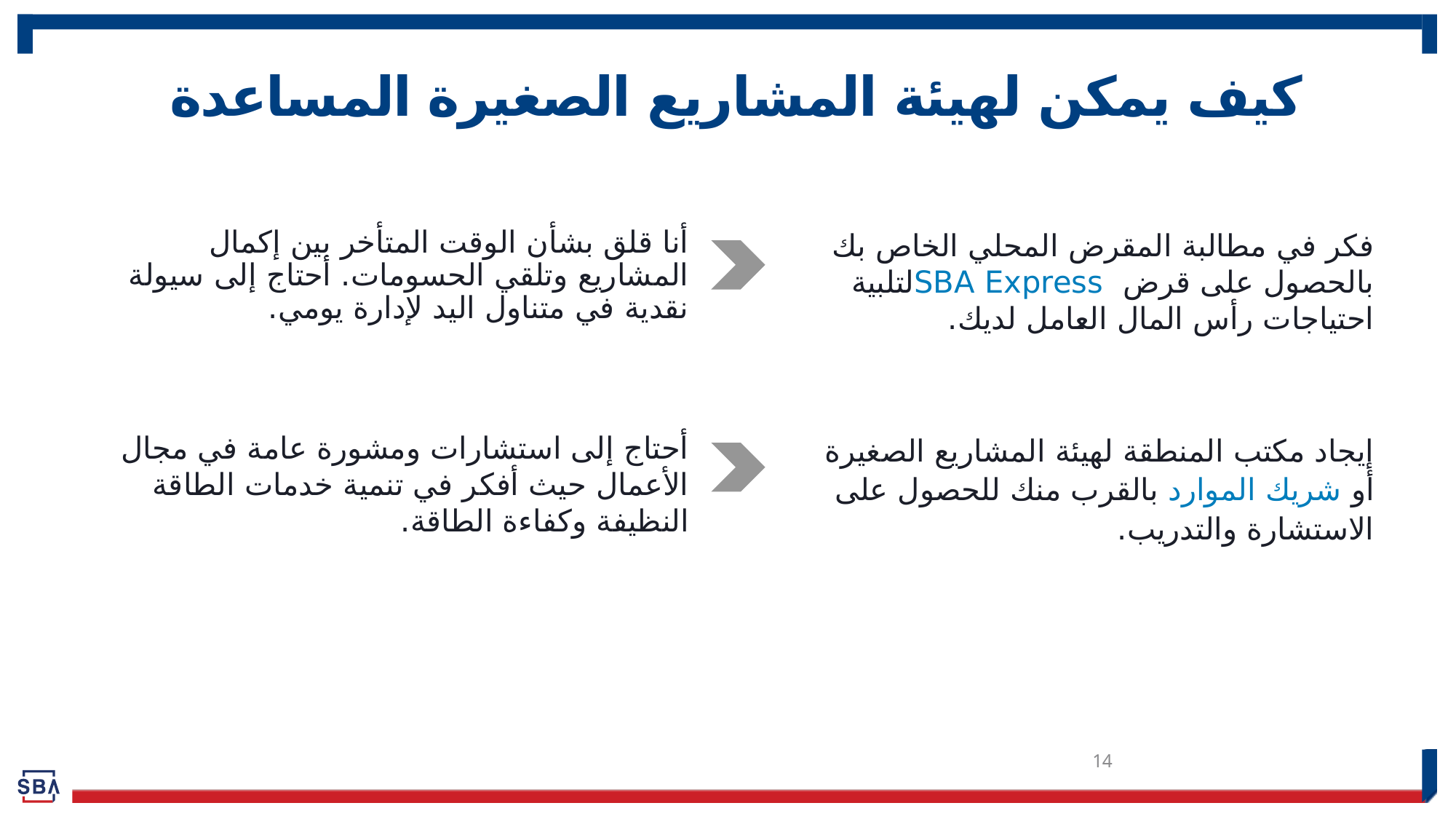

# كيف يمكن لهيئة المشاريع الصغيرة المساعدة
أنا قلق بشأن الوقت المتأخر بين إكمال المشاريع وتلقي الحسومات. أحتاج إلى سيولة نقدية في متناول اليد لإدارة يومي.
فكر في مطالبة المقرض المحلي الخاص بك بالحصول على قرض SBA Express لتلبية احتياجات رأس المال العامل لديك.

أحتاج إلى استشارات ومشورة عامة في مجال الأعمال حيث أفكر في تنمية خدمات الطاقة النظيفة وكفاءة الطاقة.
إيجاد مكتب المنطقة لهيئة المشاريع الصغيرة  أو شريك الموارد بالقرب منك للحصول على الاستشارة والتدريب.

14